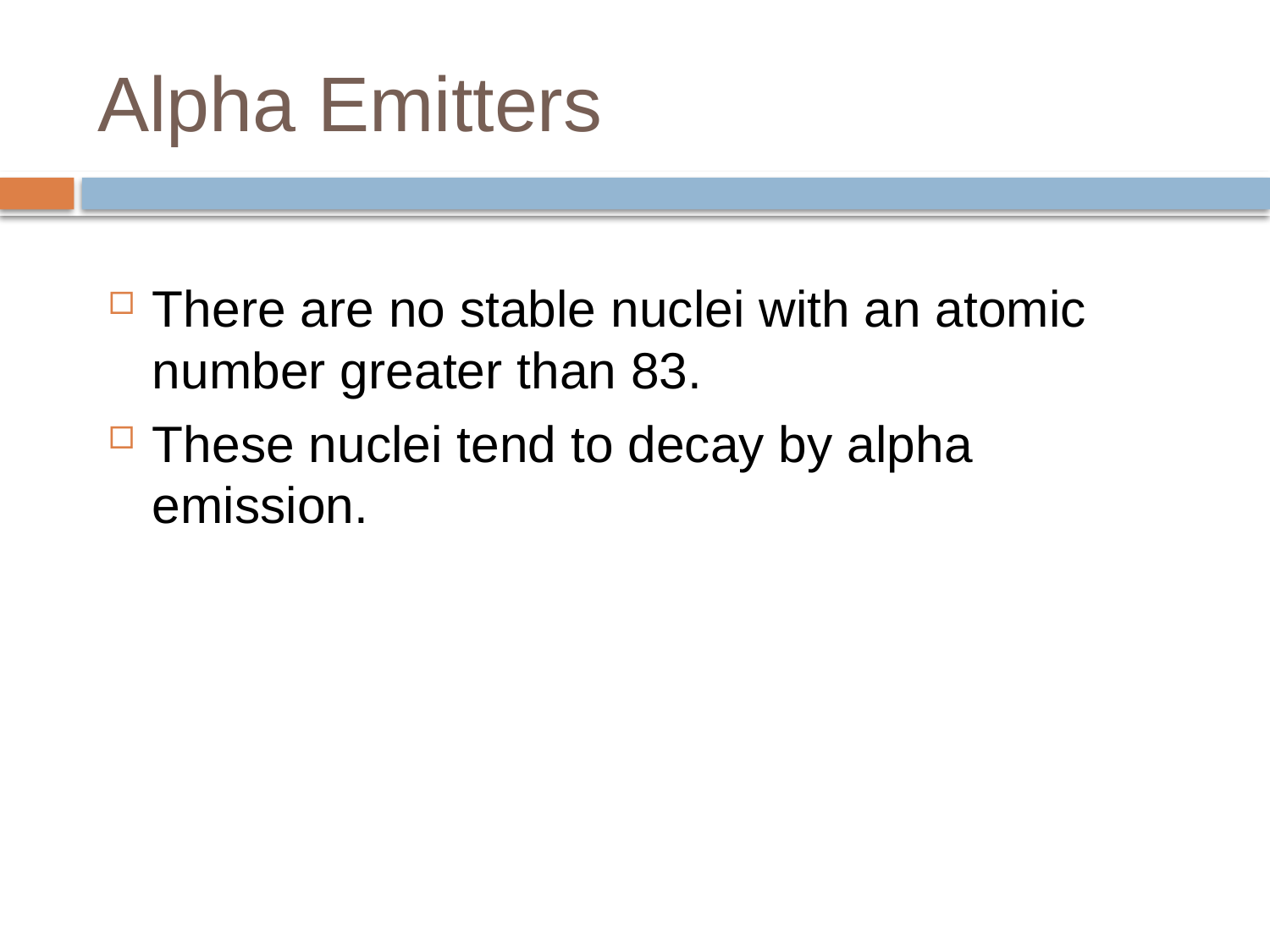

# Alpha Emitters
There are no stable nuclei with an atomic number greater than 83.
These nuclei tend to decay by alpha emission.